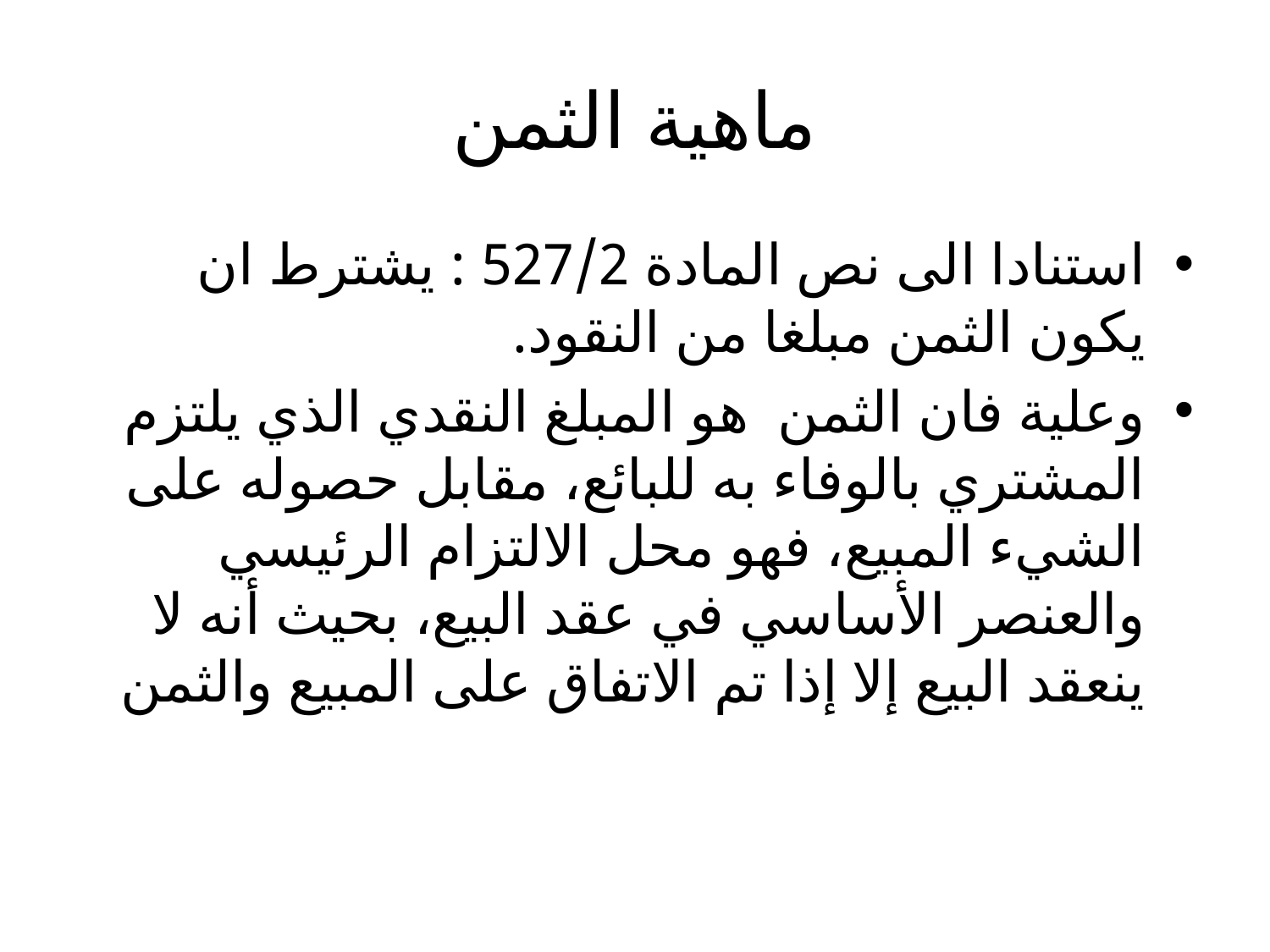

# ماهية الثمن
استنادا الى نص المادة 527/2 : يشترط ان يكون الثمن مبلغا من النقود.
وعلية فان الثمن  هو المبلغ النقدي الذي يلتزم المشتري بالوفاء به للبائع، مقابل حصوله على الشيء المبيع، فهو محل الالتزام الرئيسي والعنصر الأساسي في عقد البيع، بحيث أنه لا ينعقد البيع إلا إذا تم الاتفاق على المبيع والثمن